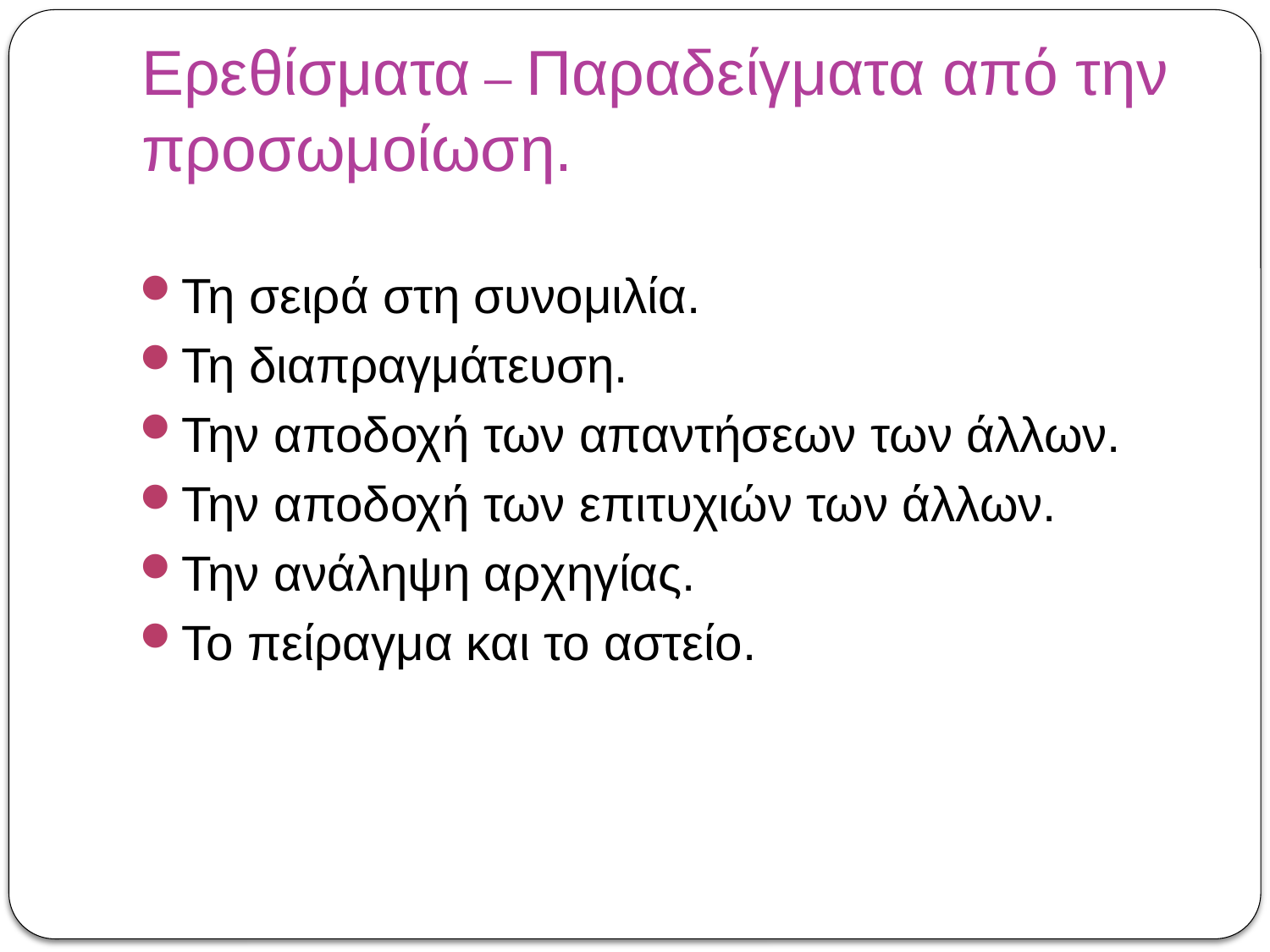

# Ερεθίσματα – Παραδείγματα από την προσωμοίωση.
Τη σειρά στη συνομιλία.
Τη διαπραγμάτευση.
Την αποδοχή των απαντήσεων των άλλων.
Την αποδοχή των επιτυχιών των άλλων.
Την ανάληψη αρχηγίας.
Το πείραγμα και το αστείο.